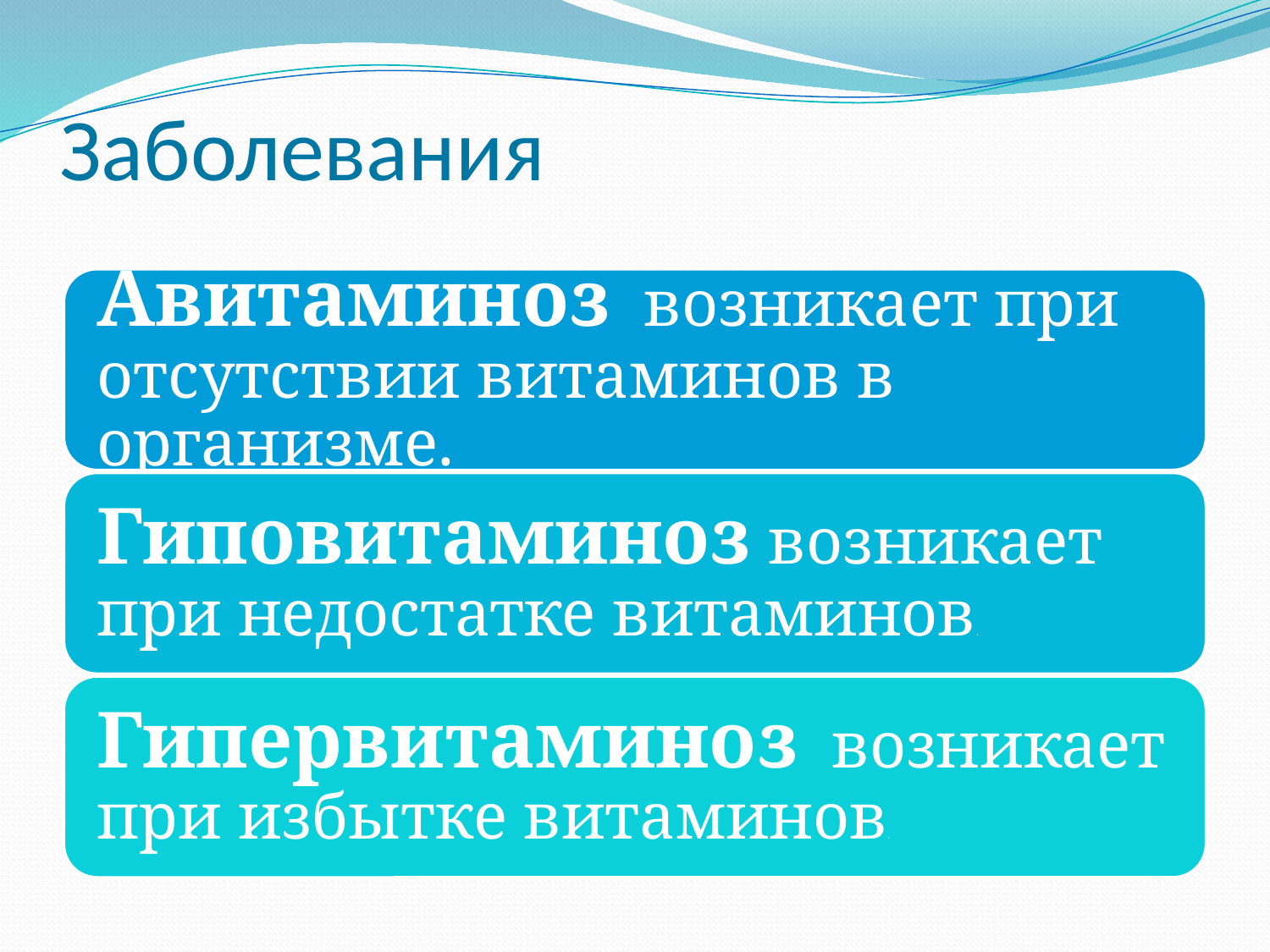

# Заболевания
Авитаминоз  возникает при отсутствии витаминов в организме.
Гиповитаминоз возникает при недостатке витаминов.
Гипервитаминоз  возникает при избытке витаминов.